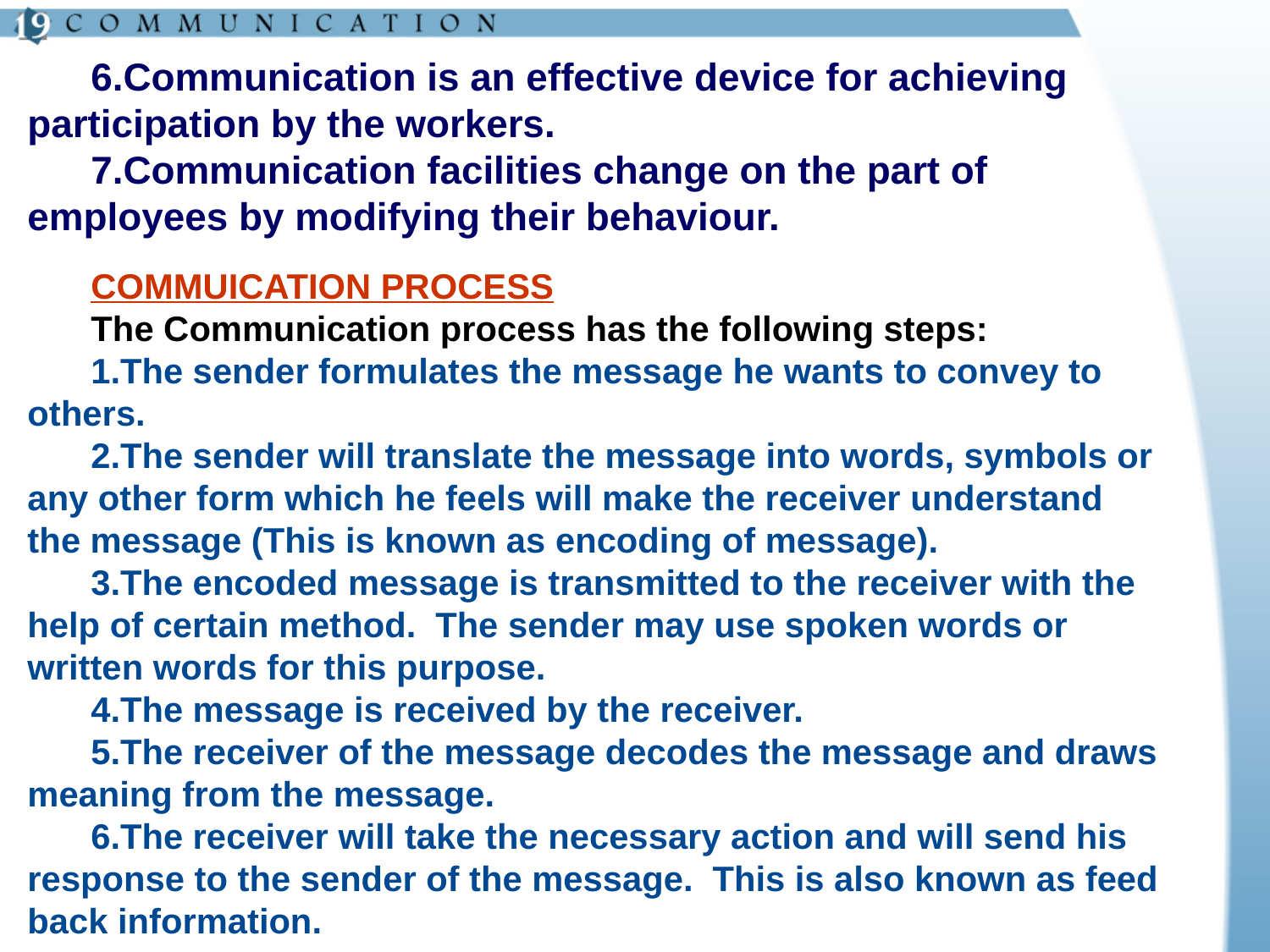

Communication is an effective device for achieving participation by the workers.
Communication facilities change on the part of employees by modifying their behaviour.
COMMUICATION PROCESS
The Communication process has the following steps:
The sender formulates the message he wants to convey to others.
The sender will translate the message into words, symbols or any other form which he feels will make the receiver understand the message (This is known as encoding of message).
The encoded message is transmitted to the receiver with the help of certain method.  The sender may use spoken words or written words for this purpose.
The message is received by the receiver.
The receiver of the message decodes the message and draws meaning from the message.
The receiver will take the necessary action and will send his response to the sender of the message.  This is also known as feed back information.